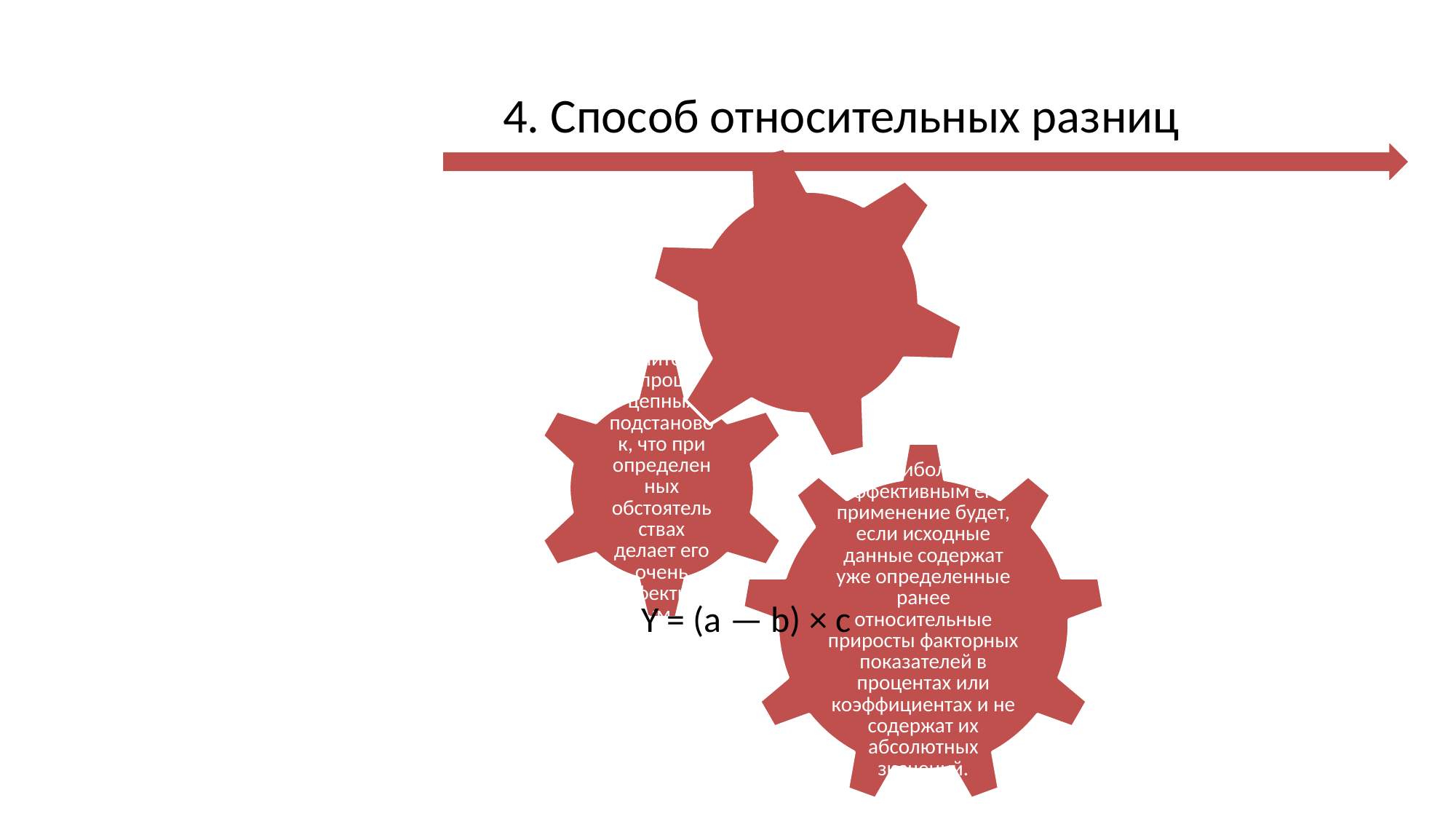

# 4. Способ относительных разниц
Наиболее эффективным его применение будет, если исходные данные содержат уже определенные ранее относительные приросты факторных показателей в процентах или коэффициентах и не содержат их абсолютных значений.
Значительно проще цепных подстановок, что при определенных обстоятельствах делает его очень эффективным.
Y = (a — b) × c